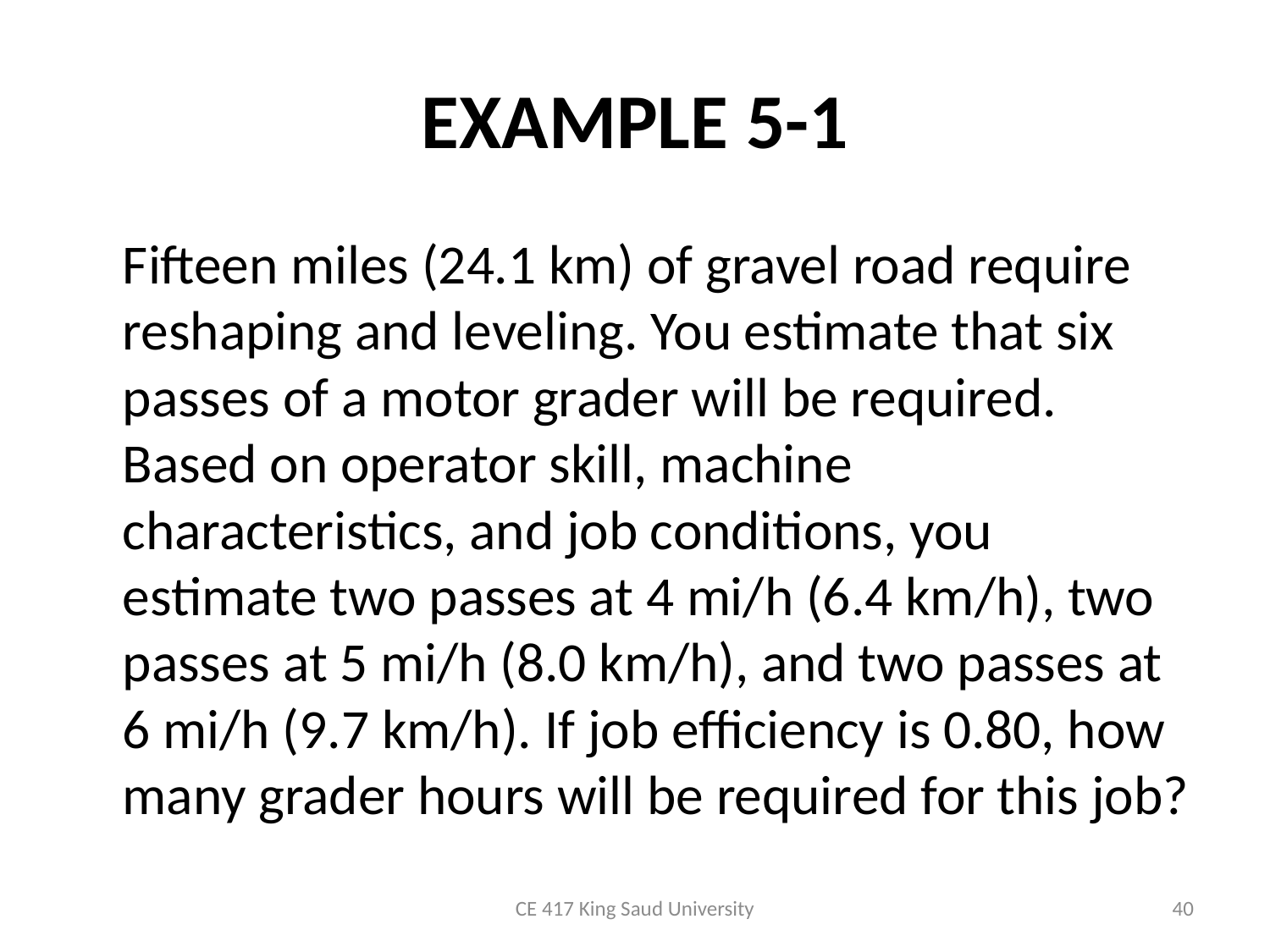

# EXAMPLE 5-1
		Fifteen miles (24.1 km) of gravel road require reshaping and leveling. You estimate that six passes of a motor grader will be required. Based on operator skill, machine characteristics, and job conditions, you estimate two passes at 4 mi/h (6.4 km/h), two passes at 5 mi/h (8.0 km/h), and two passes at 6 mi/h (9.7 km/h). If job efficiency is 0.80, how many grader hours will be required for this job?

CE 417 King Saud University
40